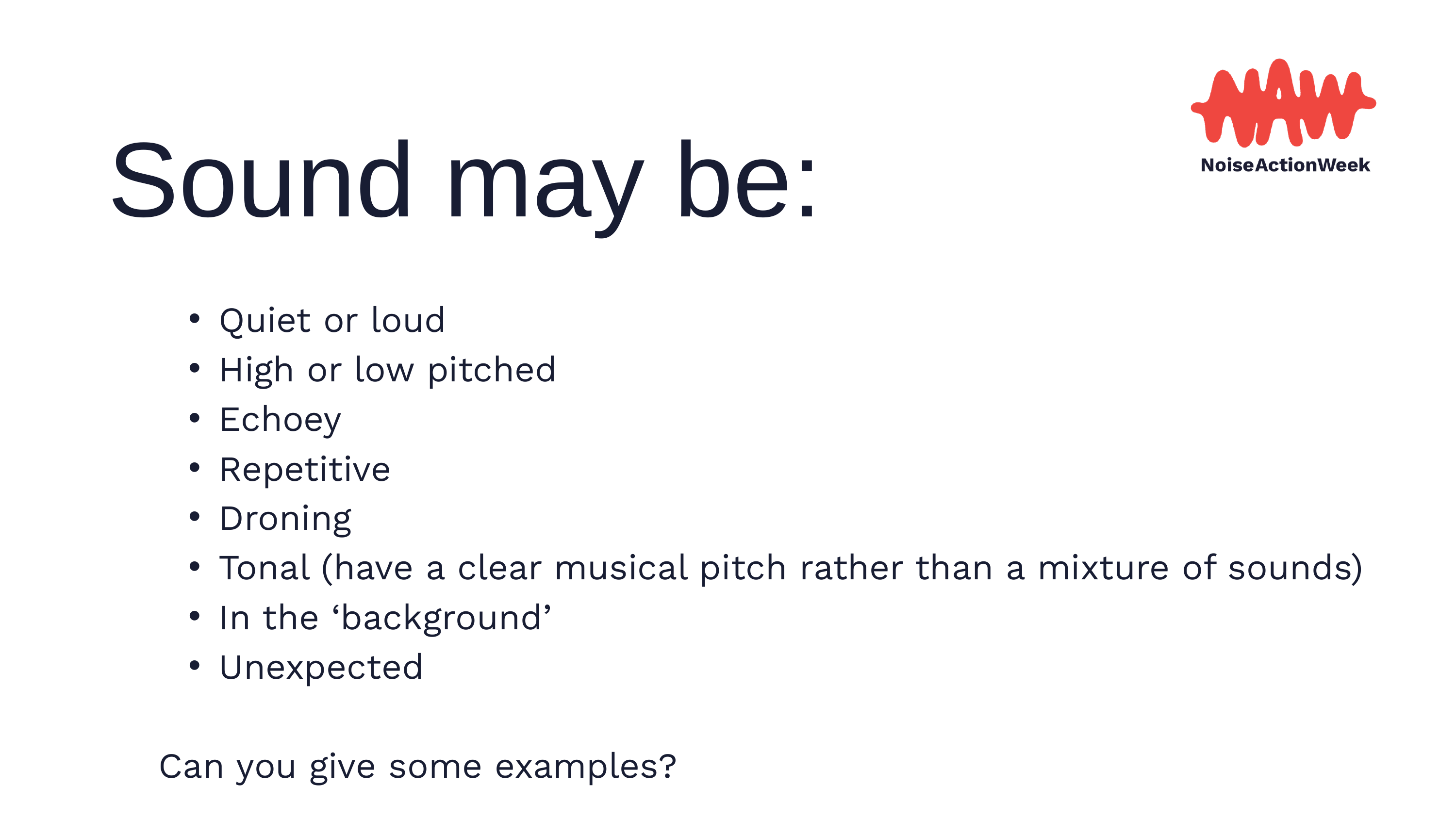

Sound may be:
Quiet or loud
High or low pitched
Echoey
Repetitive
Droning
Tonal (have a clear musical pitch rather than a mixture of sounds)
In the ‘background’
Unexpected

Can you give some examples?